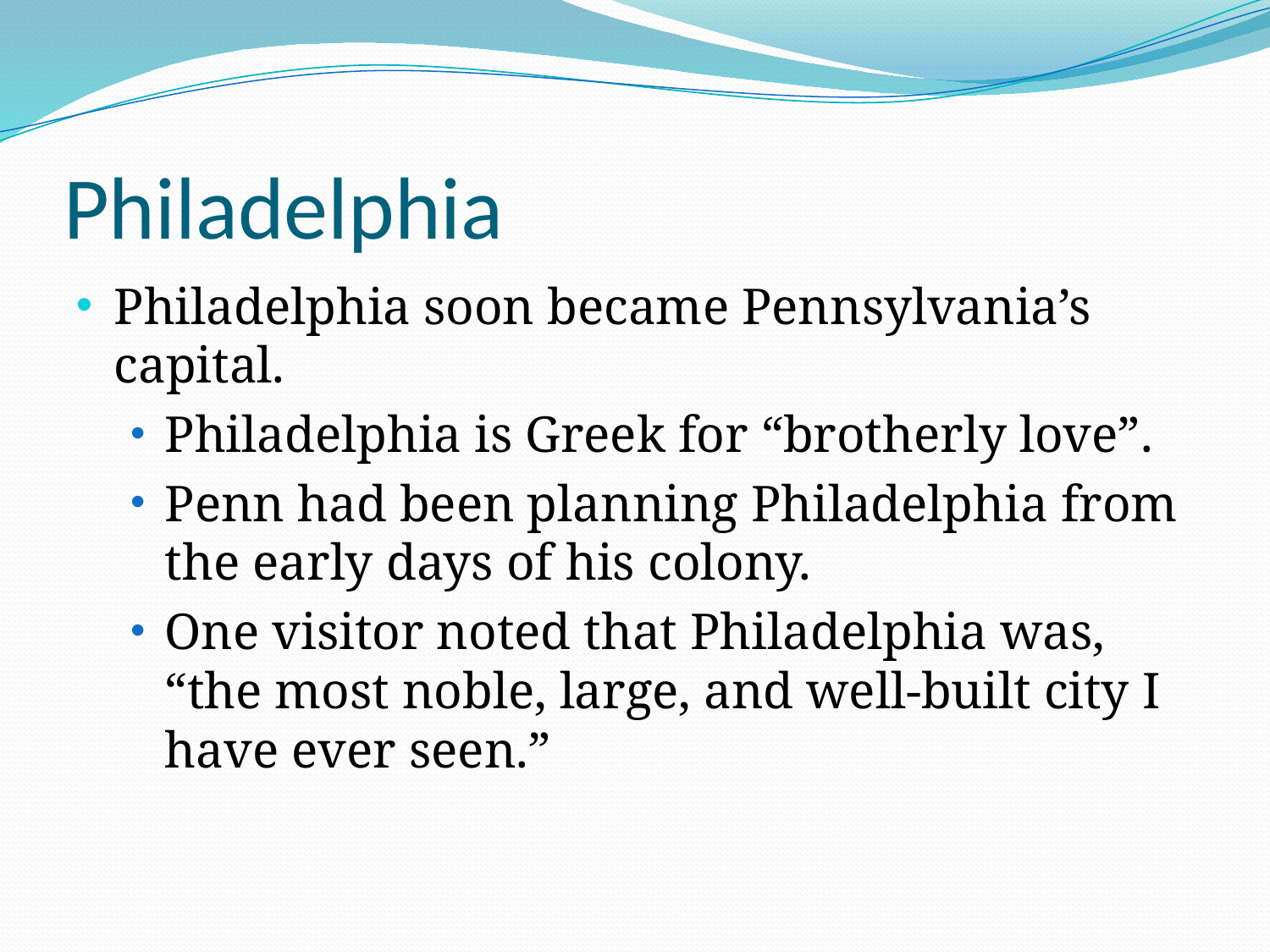

# Philadelphia
Philadelphia soon became Pennsylvania’s capital.
Philadelphia is Greek for “brotherly love”.
Penn had been planning Philadelphia from the early days of his colony.
One visitor noted that Philadelphia was, “the most noble, large, and well-built city I have ever seen.”